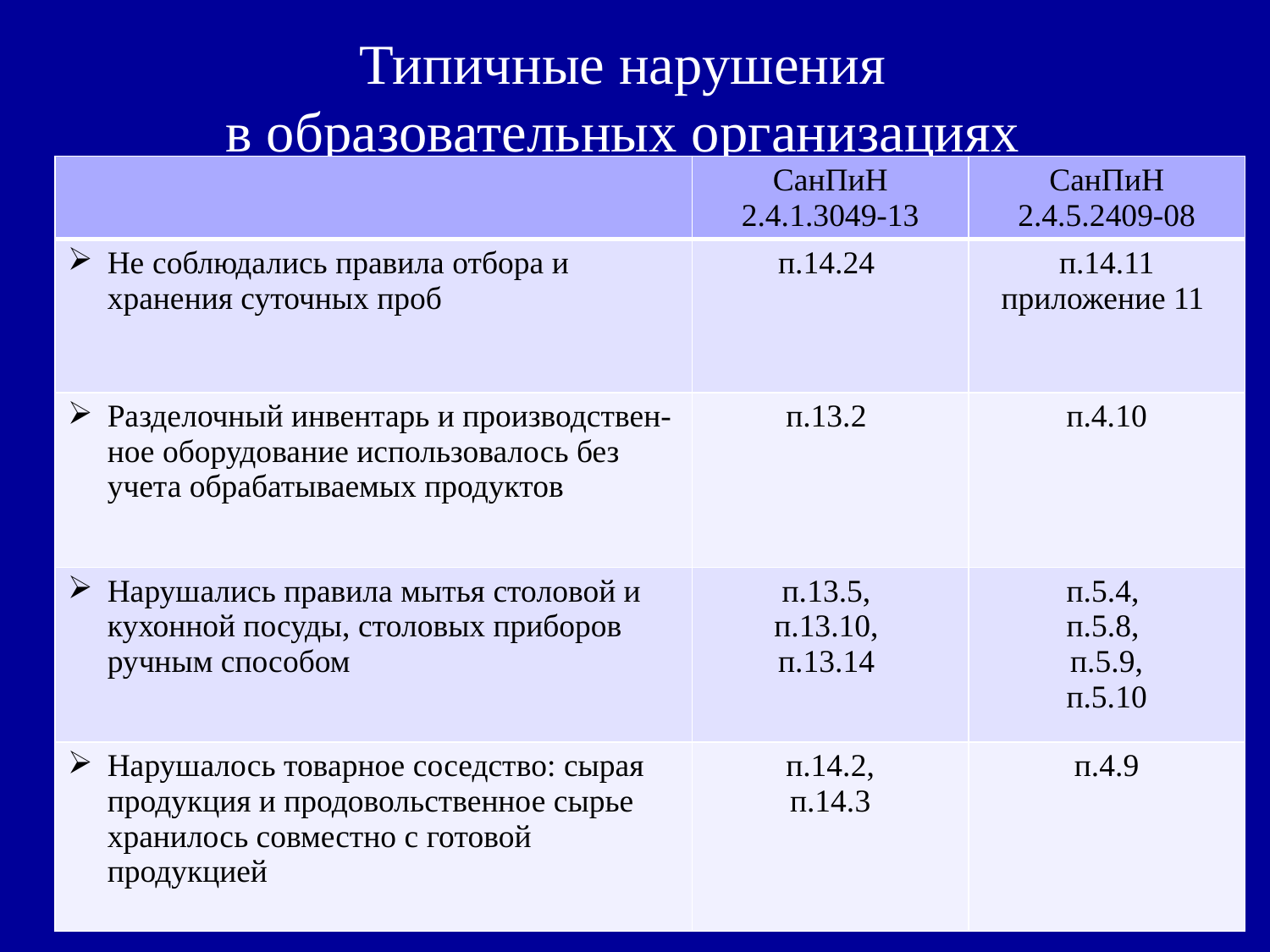

# Типичные нарушения в образовательных организациях
|  | СанПиН 2.4.1.3049-13 | СанПиН 2.4.5.2409-08 |
| --- | --- | --- |
| Не соблюдались правила отбора и хранения суточных проб | п.14.24 | п.14.11 приложение 11 |
| Разделочный инвентарь и производствен-ное оборудование использовалось без учета обрабатываемых продуктов | п.13.2 | п.4.10 |
| Нарушались правила мытья столовой и кухонной посуды, столовых приборов ручным способом | п.13.5, п.13.10, п.13.14 | п.5.4, п.5.8, п.5.9, п.5.10 |
| Нарушалось товарное соседство: сырая продукция и продовольственное сырье хранилось совместно с готовой продукцией | п.14.2, п.14.3 | п.4.9 |
14